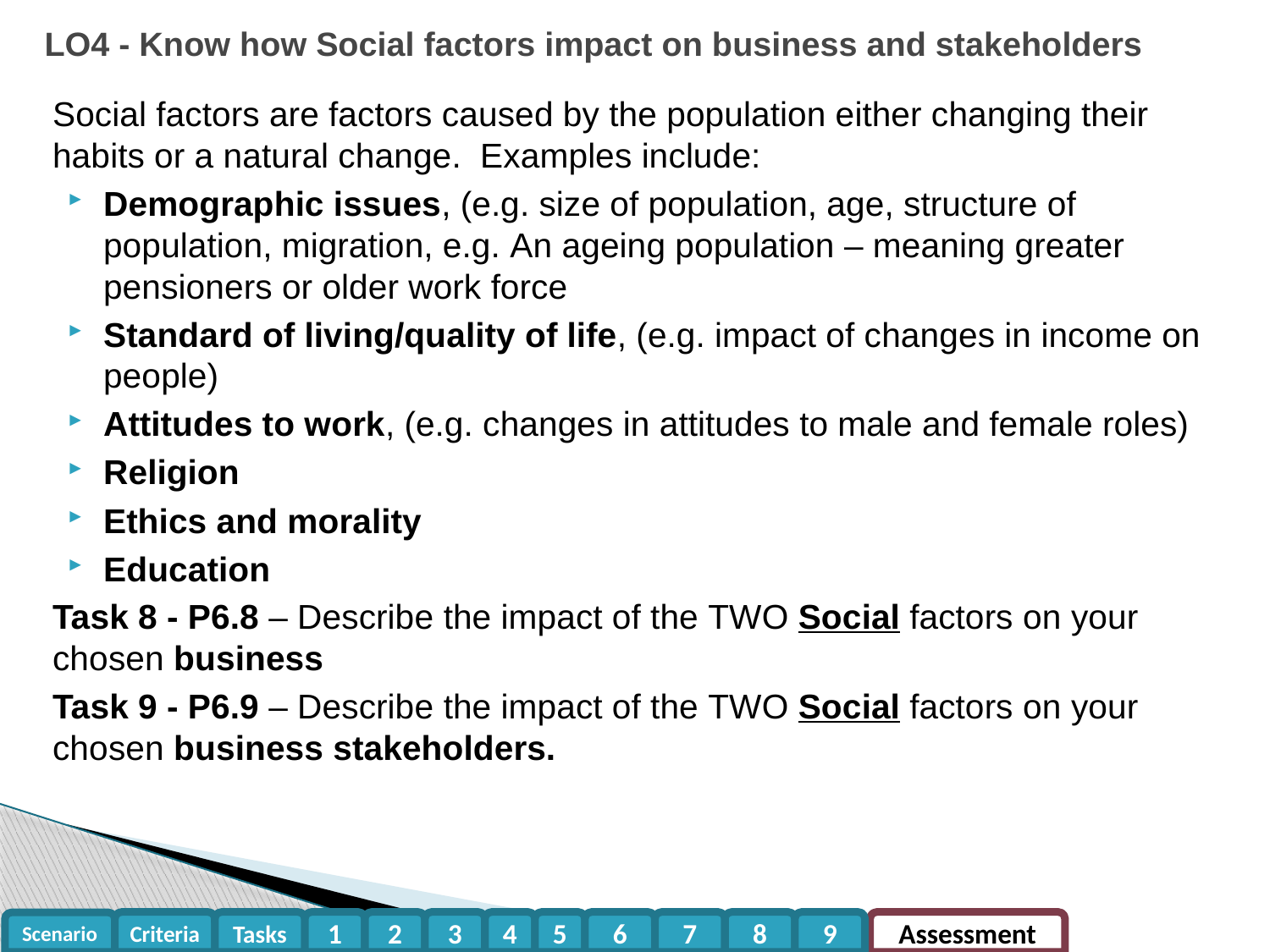

LO4 - Know how Social factors impact on business and stakeholders
Social factors are factors caused by the population either changing their habits or a natural change.  Examples include:
Demographic issues, (e.g. size of population, age, structure of population, migration, e.g. An ageing population – meaning greater pensioners or older work force
Standard of living/quality of life, (e.g. impact of changes in income on people)
Attitudes to work, (e.g. changes in attitudes to male and female roles)
Religion
Ethics and morality
Education
Task 8 - P6.8 – Describe the impact of the TWO Social factors on your chosen business
Task 9 - P6.9 – Describe the impact of the TWO Social factors on your chosen business stakeholders.